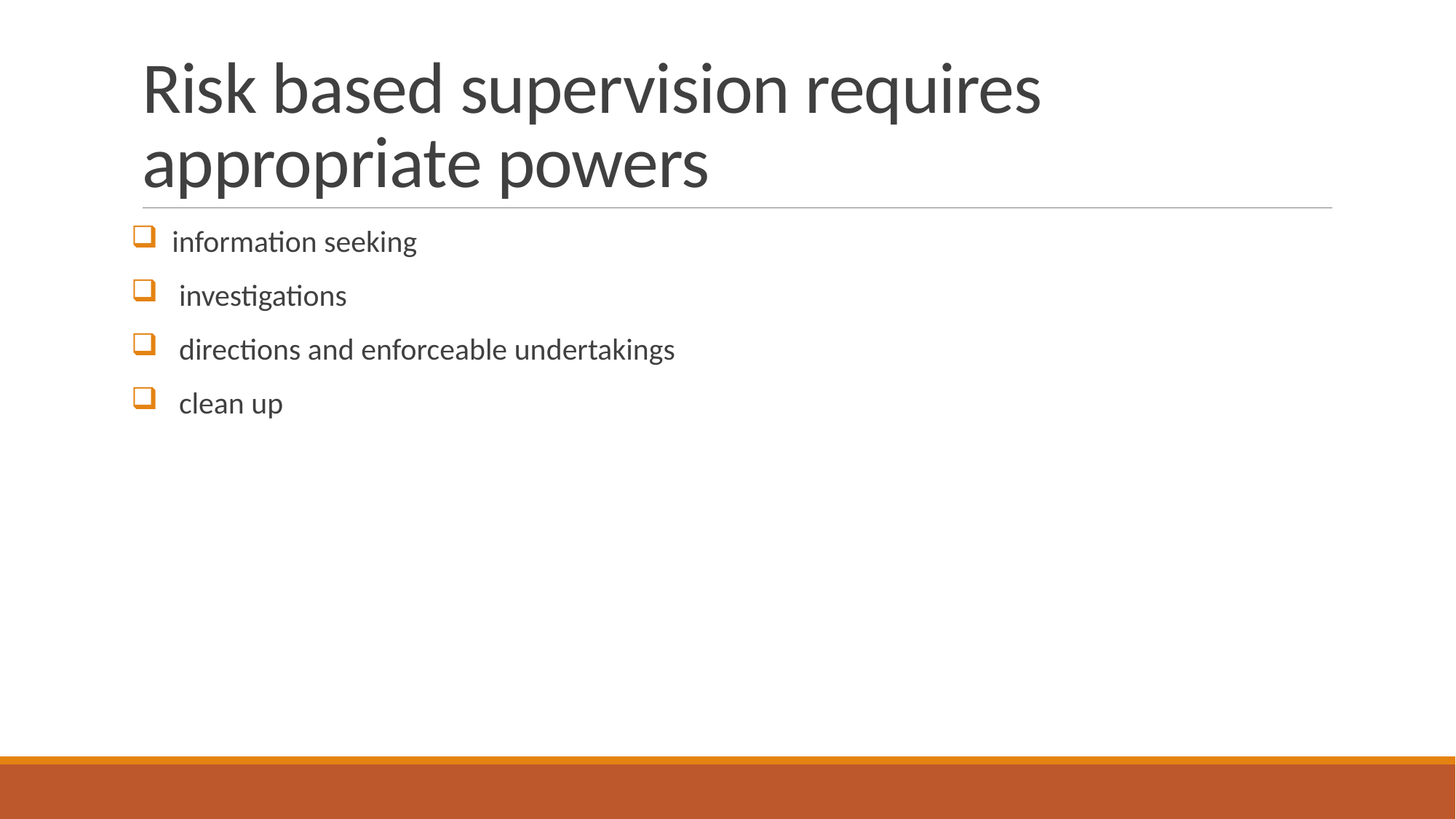

# Risk based supervision requires appropriate powers
  information seeking
   investigations
   directions and enforceable undertakings
   clean up